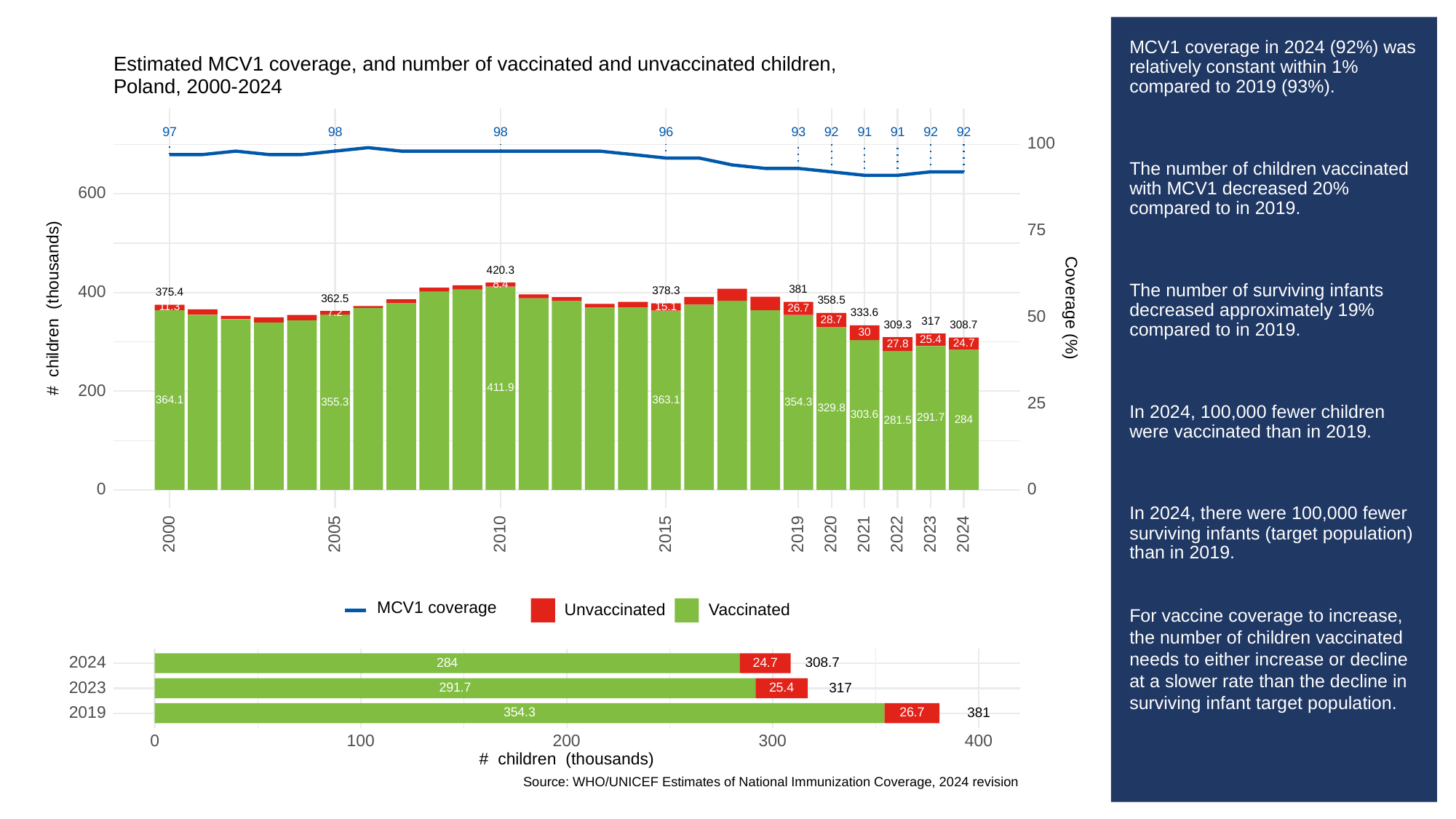

# MCV1 coverage in 2024 (92%) was relatively constant within 1% compared to 2019 (93%).

The number of children vaccinated with MCV1 decreased 20% compared to in 2019.

The number of surviving infants decreased approximately 19% compared to in 2019.

In 2024, 100,000 fewer children were vaccinated than in 2019.

In 2024, there were 100,000 fewer surviving infants (target population) than in 2019.

For vaccine coverage to increase, the number of children vaccinated needs to either increase or decline at a slower rate than the decline in surviving infant target population.

Estimated MCV1 coverage, and number of vaccinated and unvaccinated children,
Poland, 2000-2024

93
97
98
98
96
92
91
91
92
92
100

600

75

420.3
8.4

381
400

378.3

375.4

362.5
358.5

#  children  (thousands)
Coverage (%)

15.1

11.3

26.7

7.2
333.6

50

28.7
317

309.3
308.7

30

25.4

24.7
27.8

411.9
200

364.1
363.1
25
355.3
354.3
329.8
303.6
291.7
284
281.5

0
0

2023
2000
2005
2010
2015
2019
2020
2021
2022
2024

MCV1 coverage
Unvaccinated
Vaccinated

2024
308.7
284
24.7

2023
317
291.7
25.4

2019
381
354.3
26.7

300
0
100
200
400
#  children  (thousands)
Source: WHO/UNICEF Estimates of National Immunization Coverage, 2024 revision